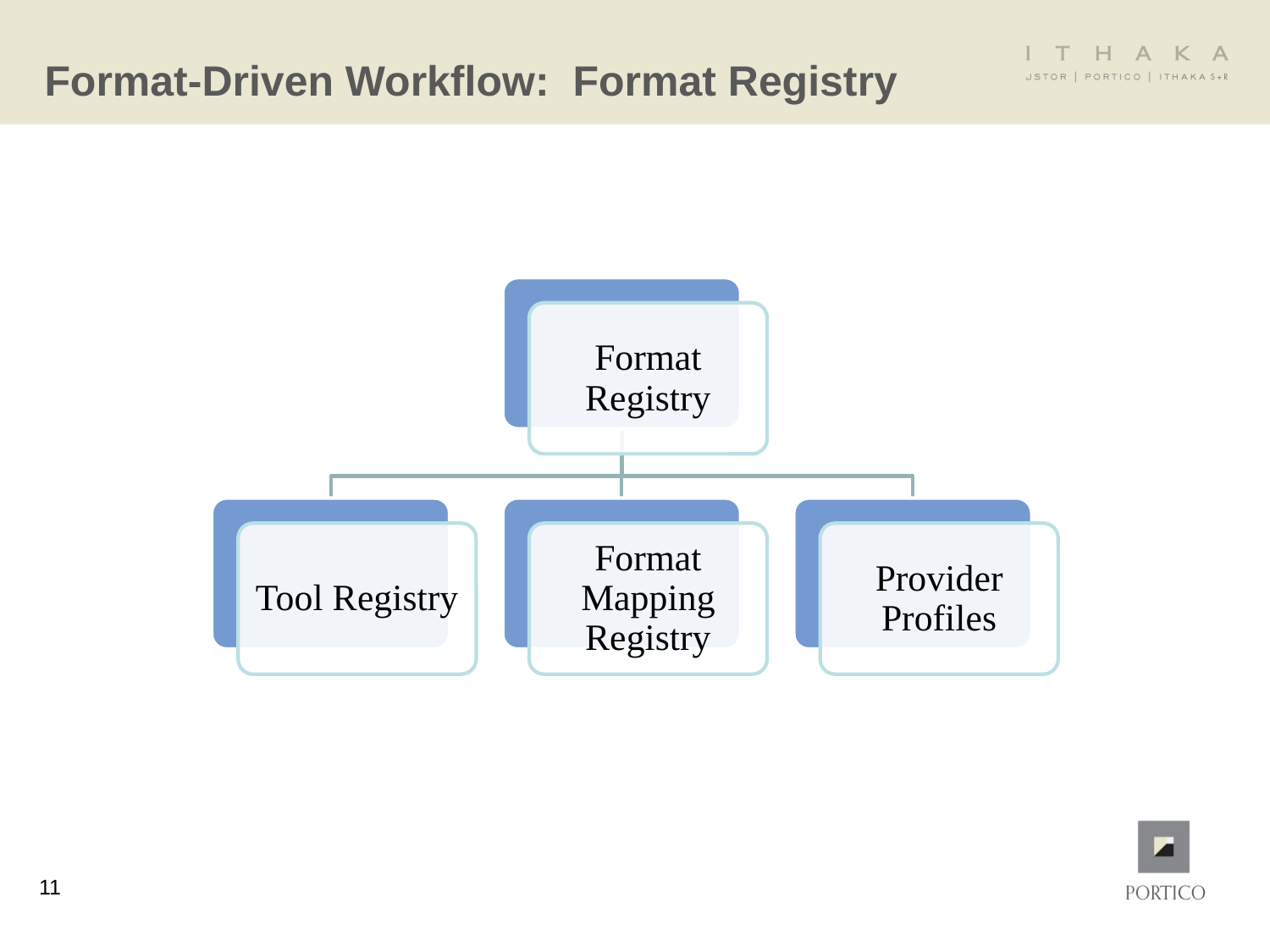

# Format-Driven Workflow:  Format Registry
Format Registry
Tool Registry
Format Mapping Registry
Provider Profiles
11